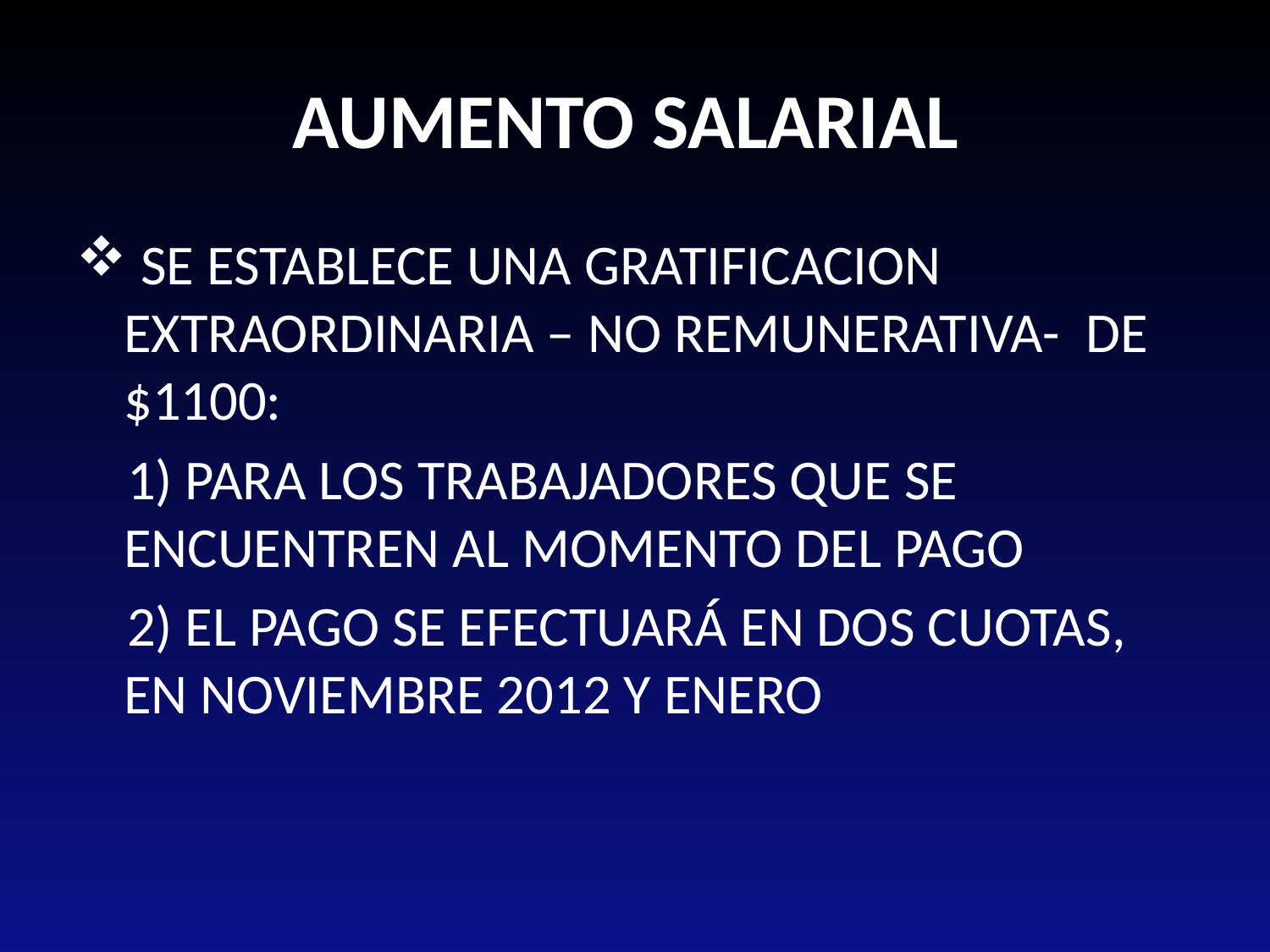

# AUMENTO SALARIAL
 SE ESTABLECE UNA GRATIFICACION EXTRAORDINARIA – NO REMUNERATIVA-  DE $1100:
    1) PARA LOS TRABAJADORES QUE SE ENCUENTREN AL MOMENTO DEL PAGO
    2) EL PAGO SE EFECTUARÁ EN DOS CUOTAS, EN NOVIEMBRE 2012 Y ENERO